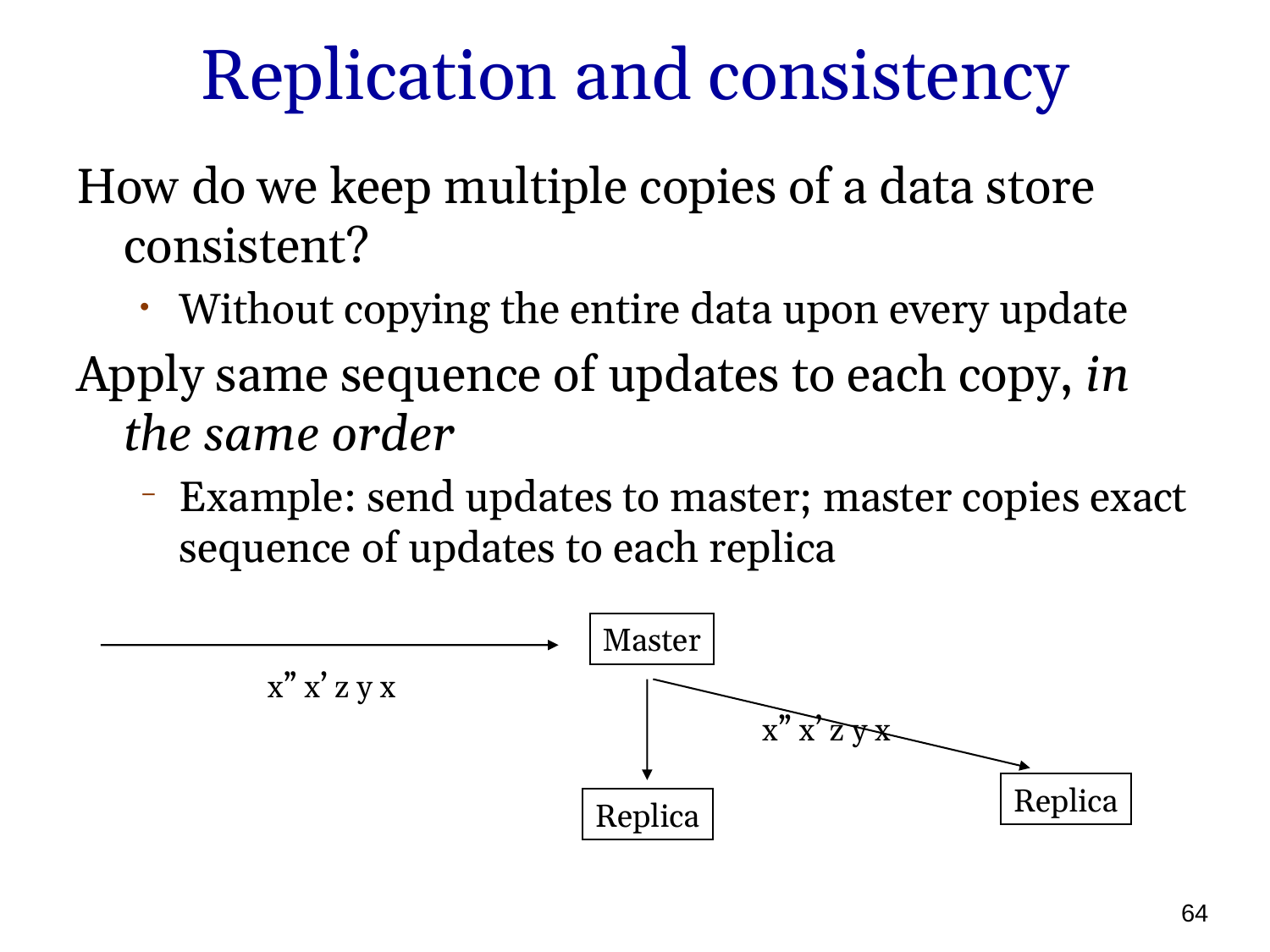

# Replication and consistency
How do we keep multiple copies of a data store consistent?
Without copying the entire data upon every update
Apply same sequence of updates to each copy, in the same order
Example: send updates to master; master copies exact sequence of updates to each replica
Master

x” x’ z y x

x” x’ z y x
Replica
Replica
64